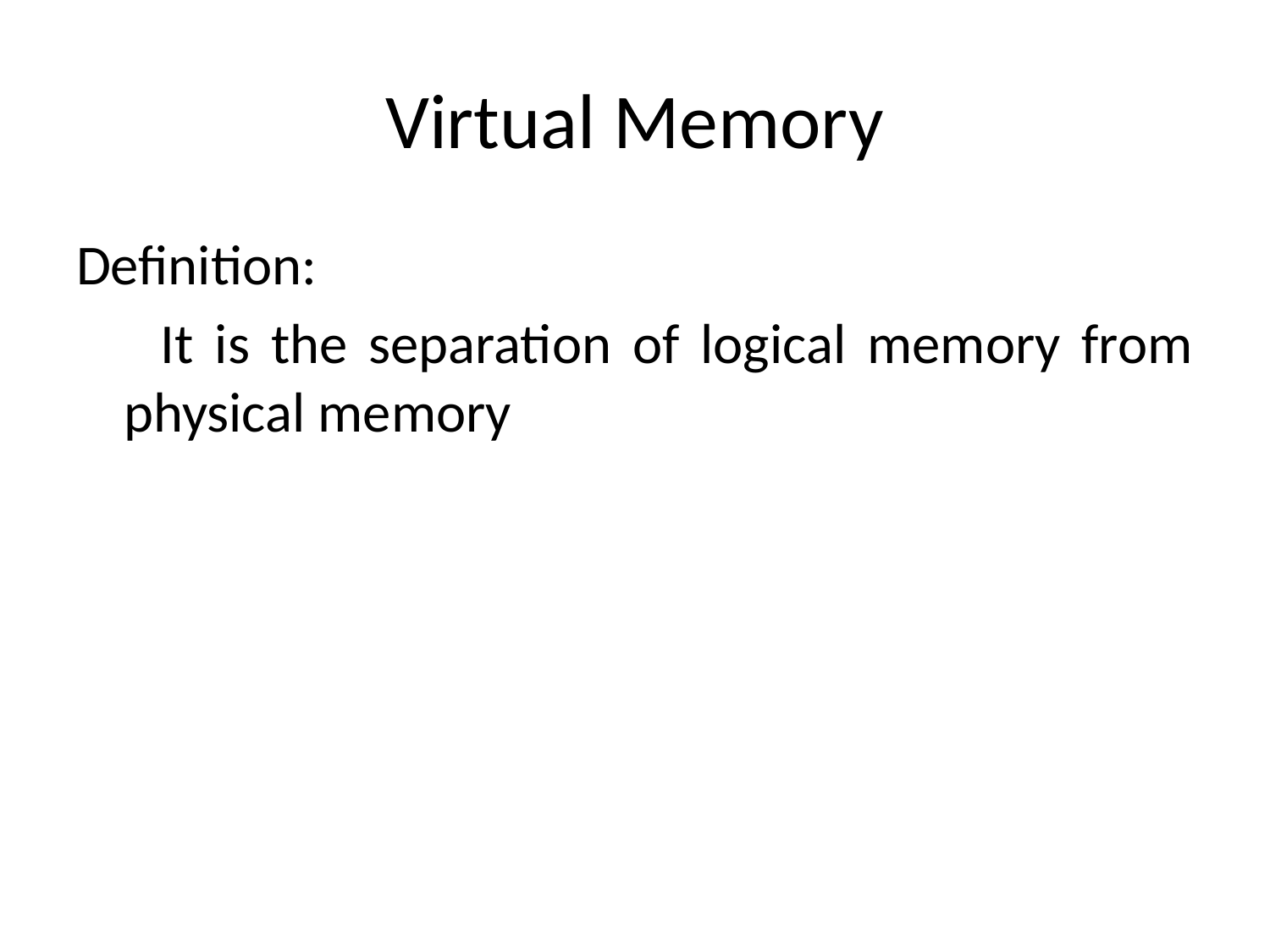

# Virtual Memory
Definition:
    It is the separation of logical memory from physical memory